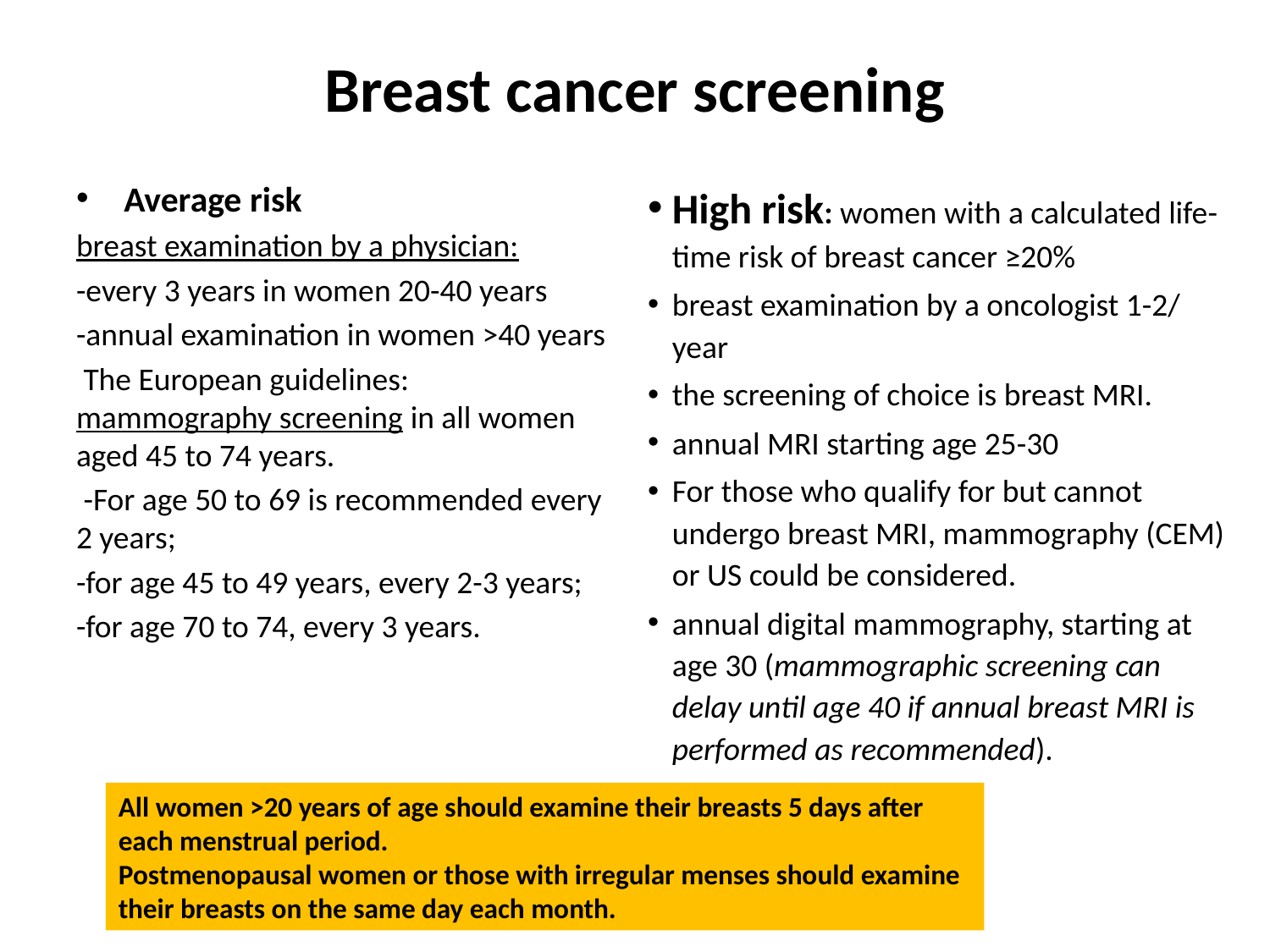

# Breast cancer screening
Average risk
breast examination by a physician:
-every 3 years in women 20-40 years
-annual examination in women >40 years
 The European guidelines: mammography screening in all women aged 45 to 74 years.
 -For age 50 to 69 is recommended every 2 years;
-for age 45 to 49 years, every 2-3 years;
-for age 70 to 74, every 3 years.
High risk: women with a calculated life-time risk of breast cancer ≥20%
breast examination by a oncologist 1-2/ year
the screening of choice is breast MRI.
annual MRI starting age 25-30
For those who qualify for but cannot undergo breast MRI, mammography (CEM) or US could be considered.
annual digital mammography, starting at age 30 (mammographic screening can delay until age 40 if annual breast MRI is performed as recommended).
All women >20 years of age should examine their breasts 5 days after each menstrual period.
Postmenopausal women or those with irregular menses should examine their breasts on the same day each month.